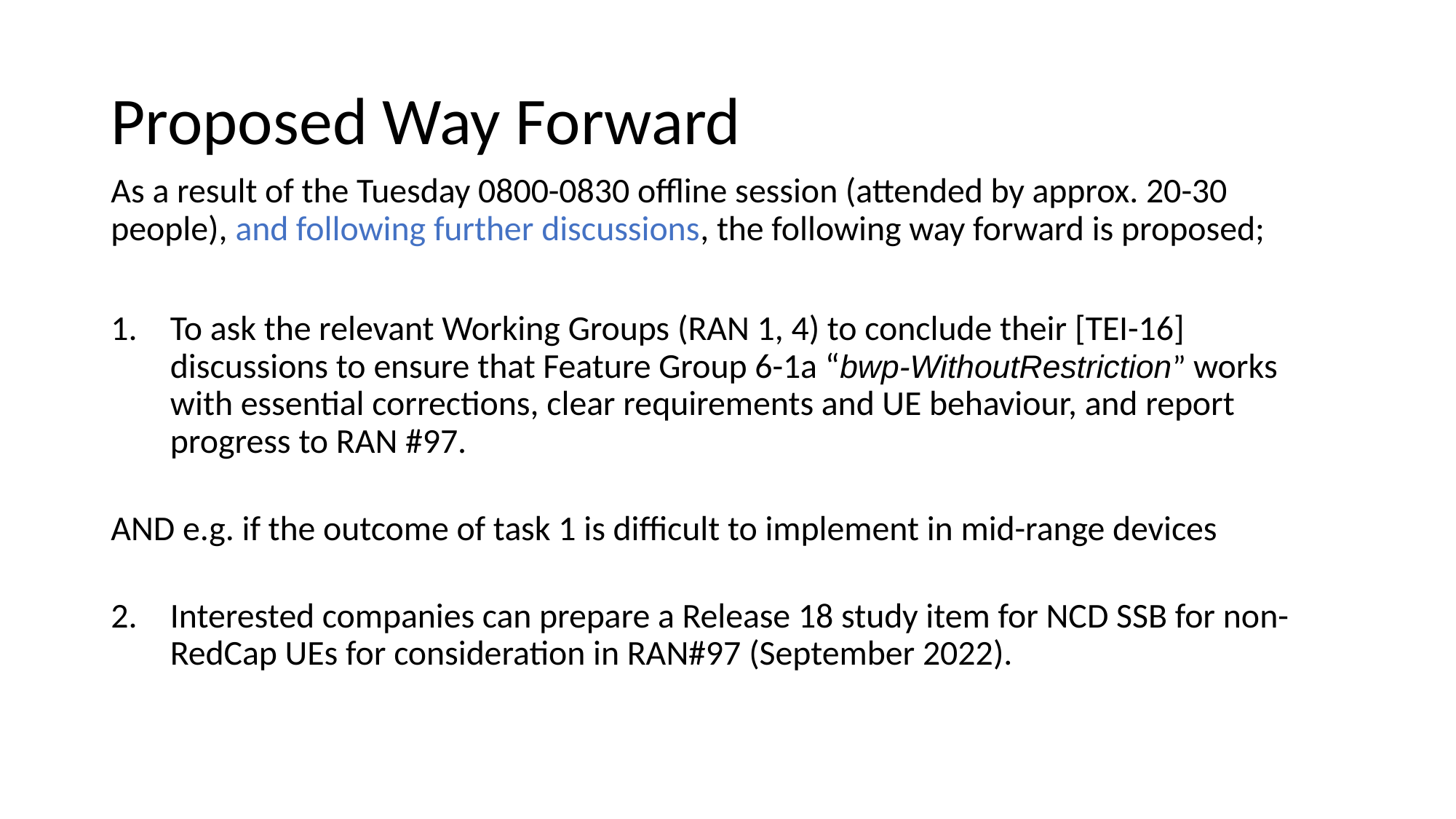

# Proposed Way Forward
As a result of the Tuesday 0800-0830 offline session (attended by approx. 20-30 people), and following further discussions, the following way forward is proposed;

To ask the relevant Working Groups (RAN 1, 4) to conclude their [TEI-16] discussions to ensure that Feature Group 6-1a “bwp-WithoutRestriction” works with essential corrections, clear requirements and UE behaviour, and report progress to RAN #97.
AND e.g. if the outcome of task 1 is difficult to implement in mid-range devices
Interested companies can prepare a Release 18 study item for NCD SSB for non-RedCap UEs for consideration in RAN#97 (September 2022).